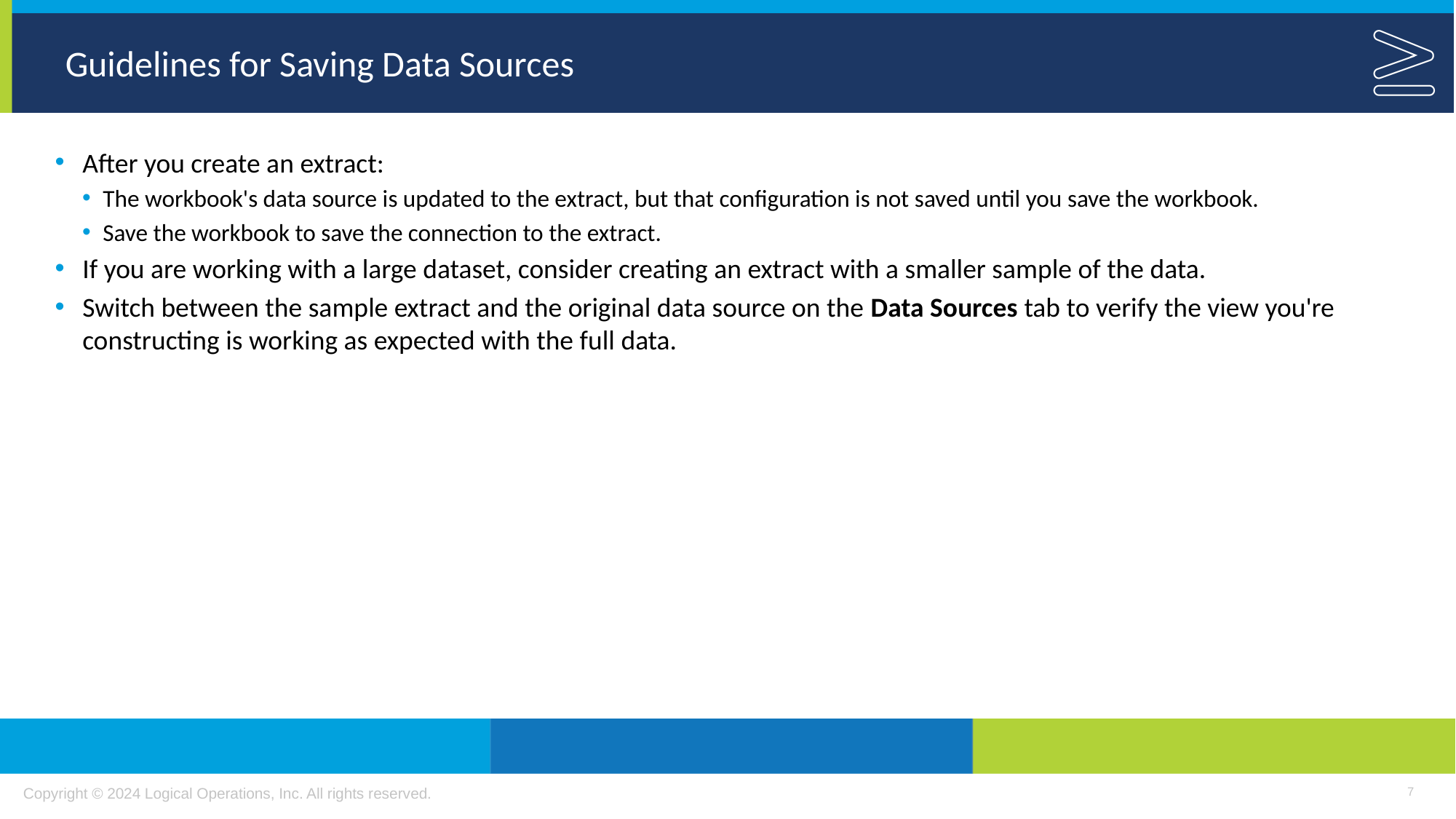

# Guidelines for Saving Data Sources
After you create an extract:
The workbook's data source is updated to the extract, but that configuration is not saved until you save the workbook.
Save the workbook to save the connection to the extract.
If you are working with a large dataset, consider creating an extract with a smaller sample of the data.
Switch between the sample extract and the original data source on the Data Sources tab to verify the view you're constructing is working as expected with the full data.
7